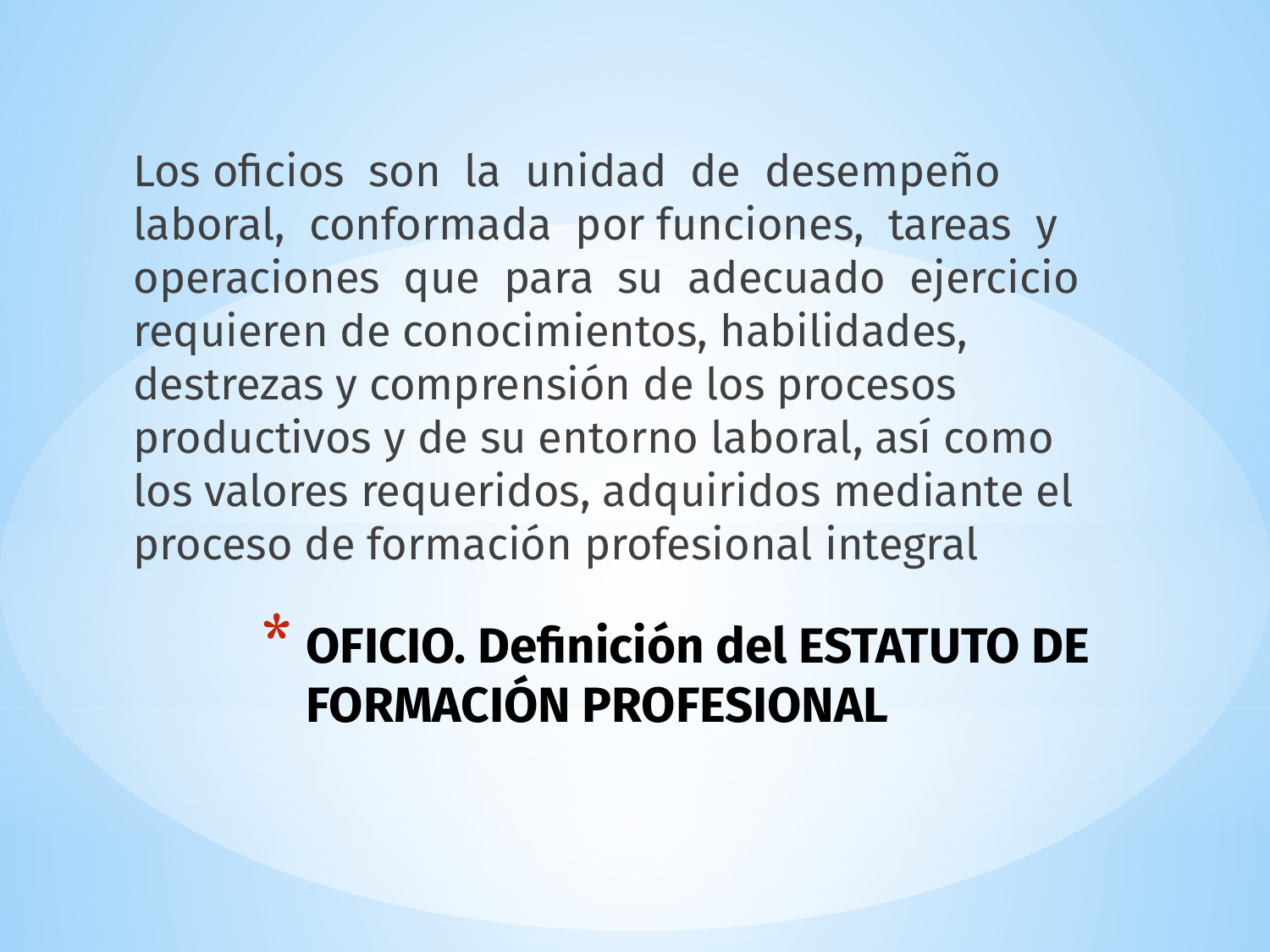

Los oficios  son  la  unidad  de  desempeño  laboral,  conformada  por funciones,  tareas  y  operaciones  que  para  su  adecuado  ejercicio requieren de conocimientos, habilidades, destrezas y comprensión de los procesos productivos y de su entorno laboral, así como los valores requeridos, adquiridos mediante el proceso de formación profesional integral
# OFICIO. Definición del ESTATUTO DE FORMACIÓN PROFESIONAL